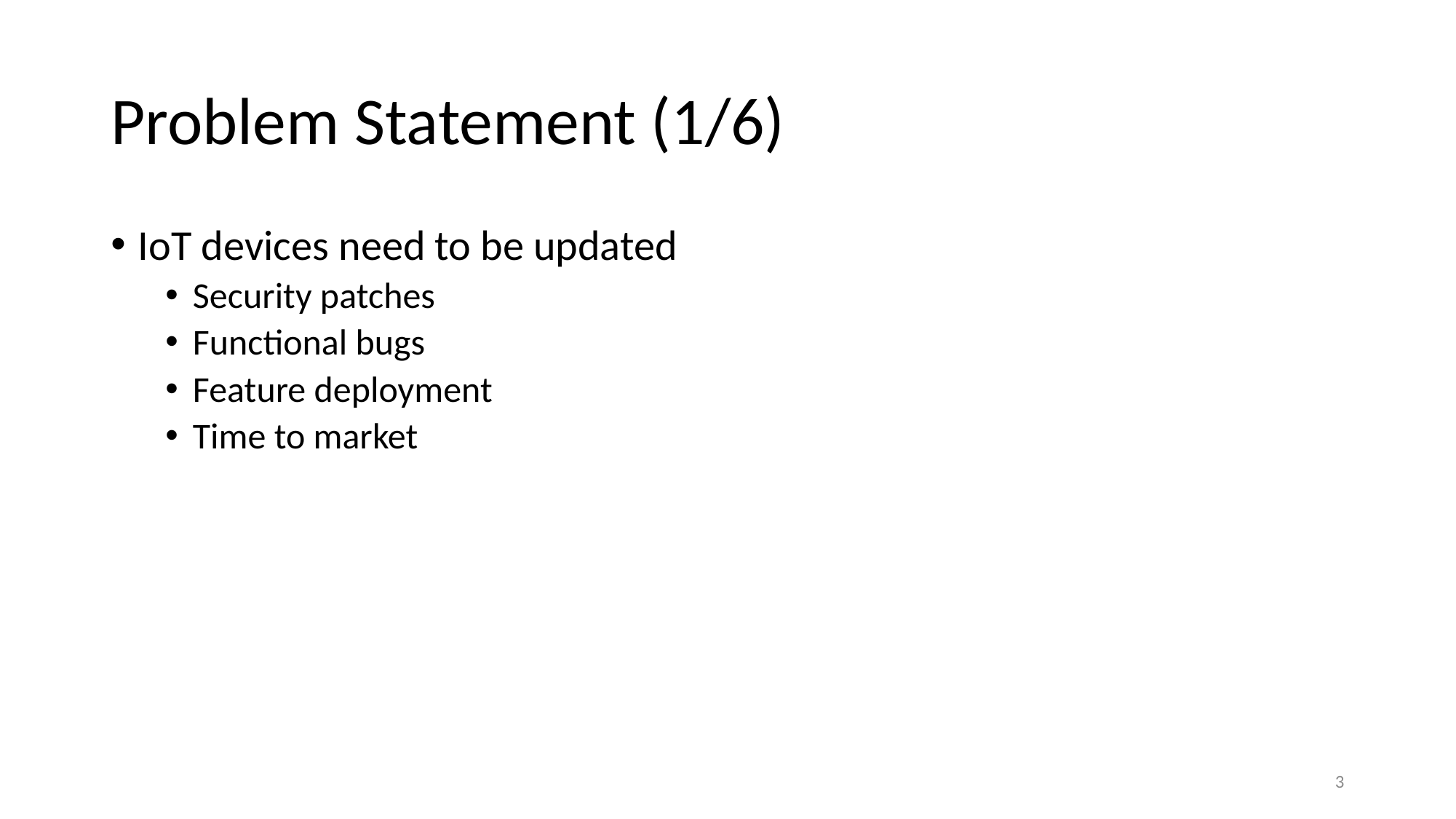

# Problem Statement (1/6)
IoT devices need to be updated
Security patches
Functional bugs
Feature deployment
Time to market
3